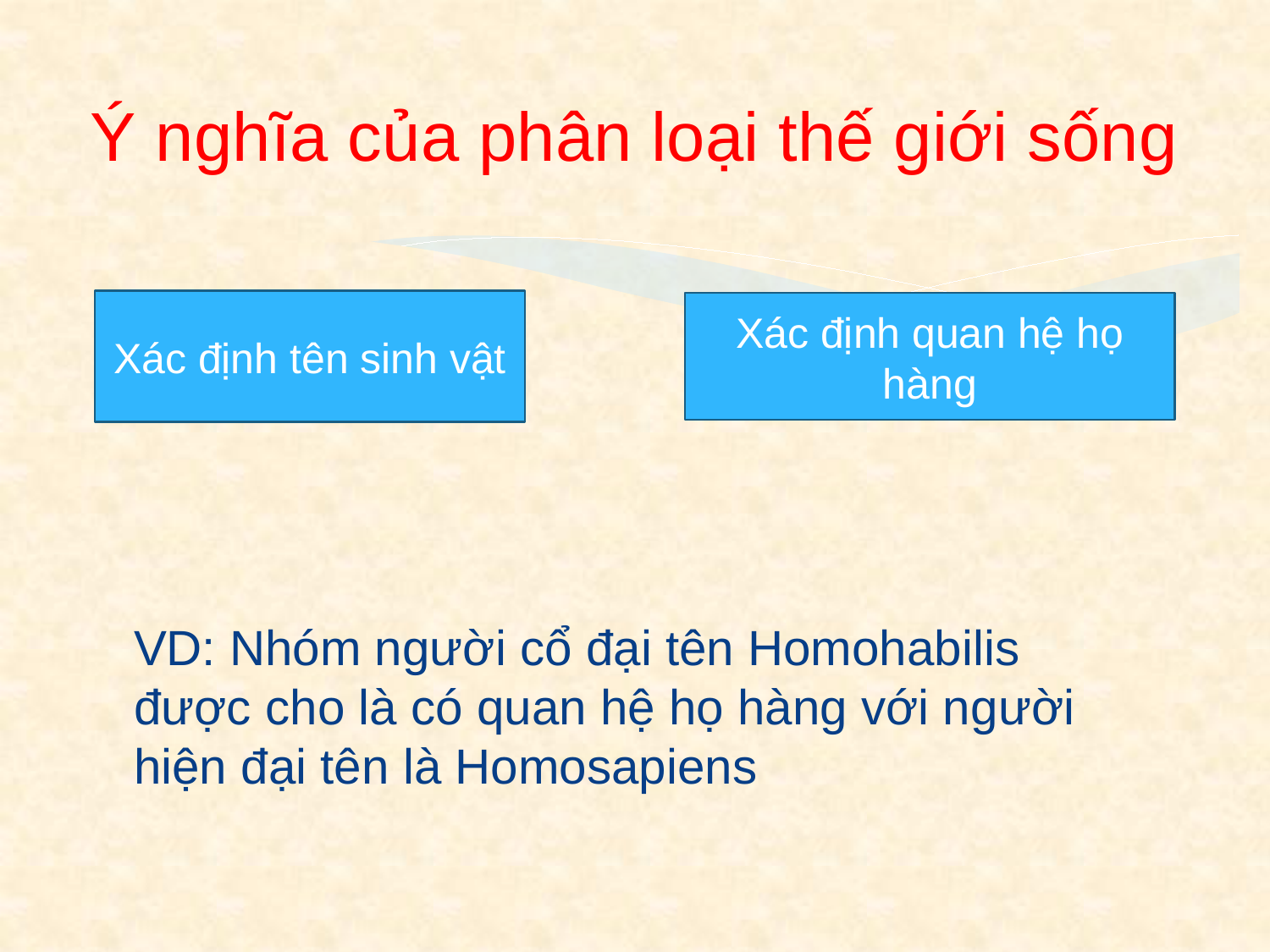

# Ý nghĩa của phân loại thế giới sống
Xác định tên sinh vật
Xác định quan hệ họ hàng

VD: Nhóm người cổ đại tên Homohabilis được cho là có quan hệ họ hàng với người hiện đại tên là Homosapiens